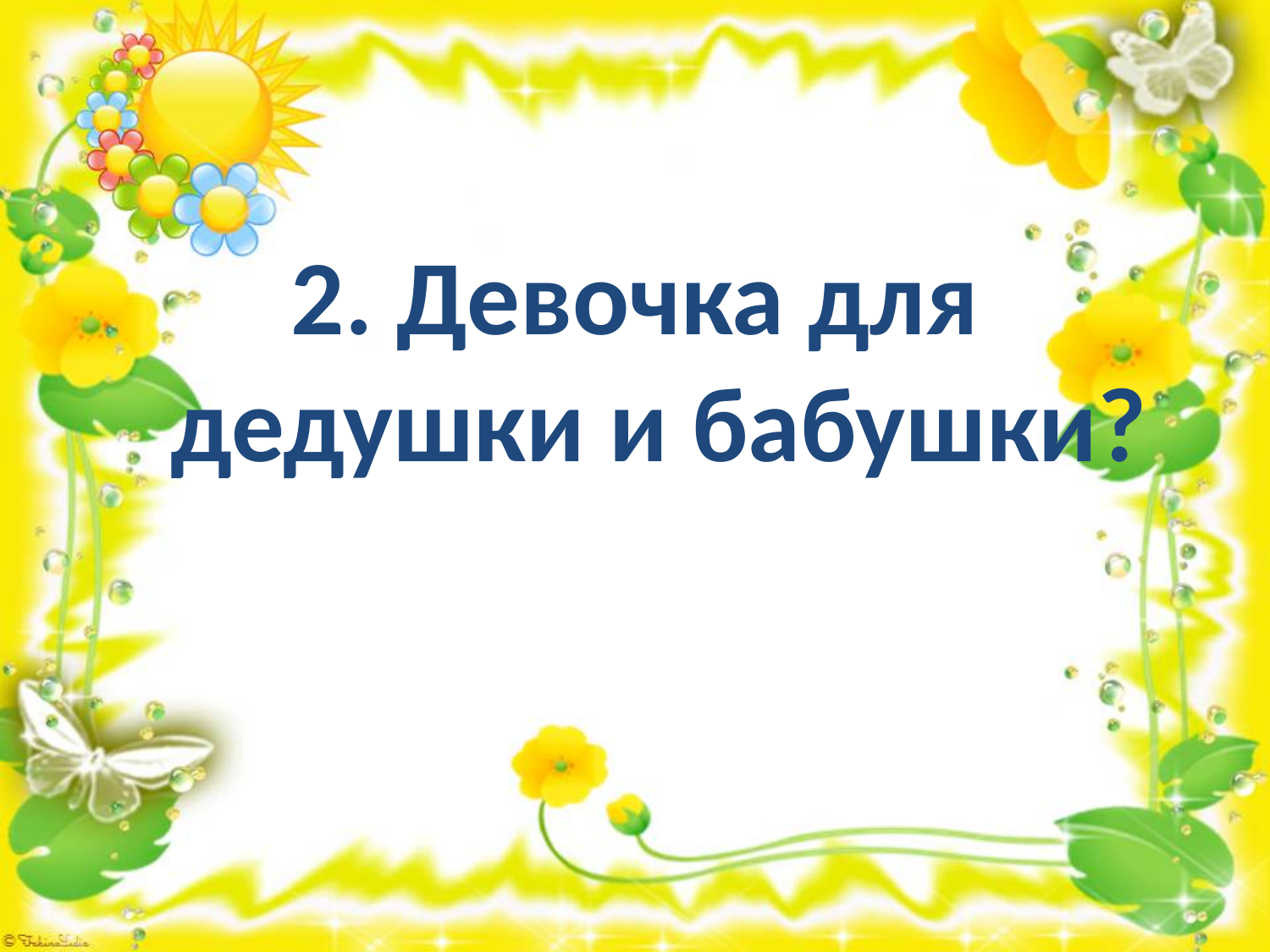

#
2. Девочка для дедушки и бабушки?